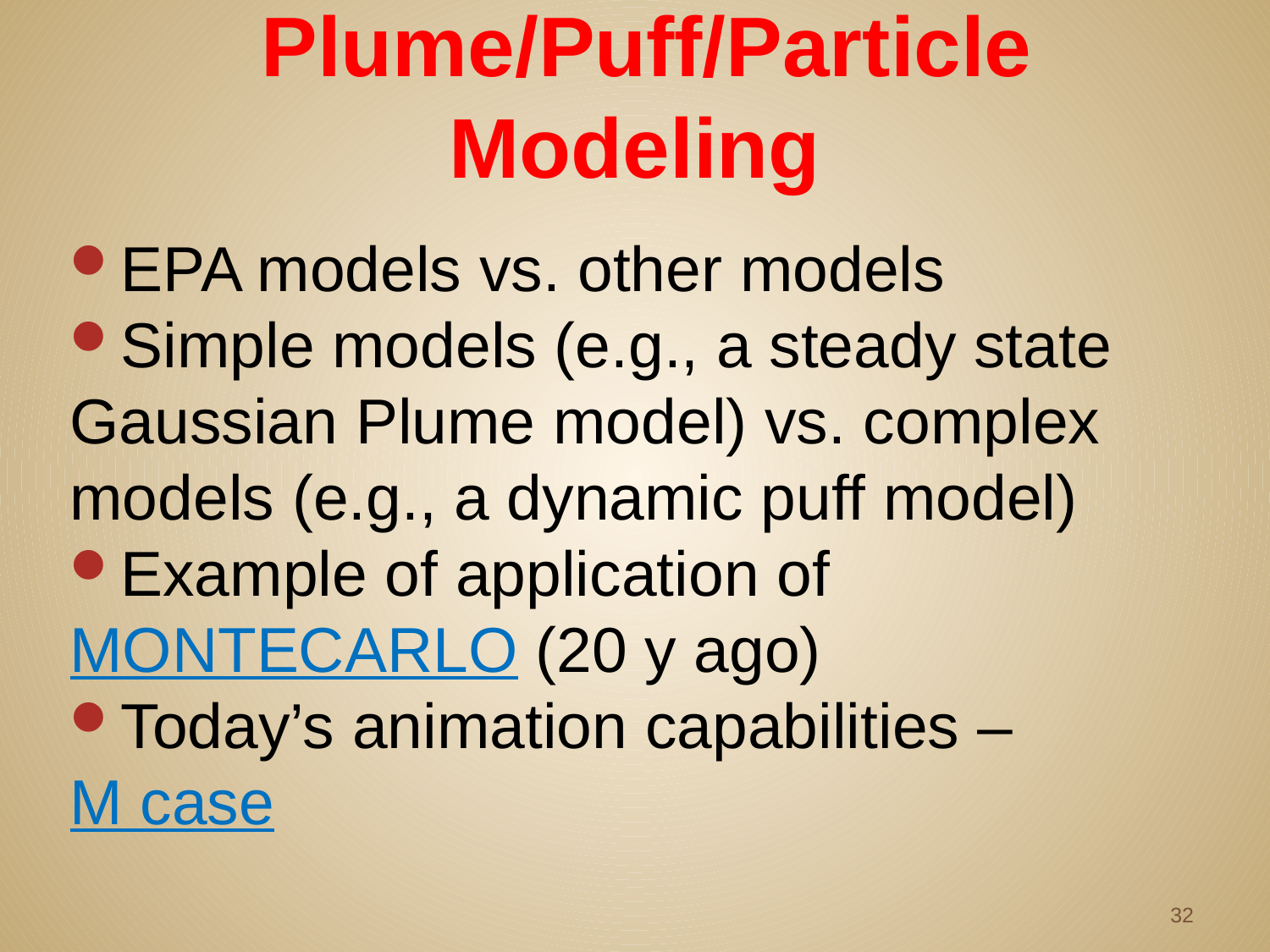

# Plume/Puff/Particle Modeling
EPA models vs. other models
Simple models (e.g., a steady state Gaussian Plume model) vs. complex models (e.g., a dynamic puff model)
Example of application of MONTECARLO (20 y ago)
Today’s animation capabilities – M case

32